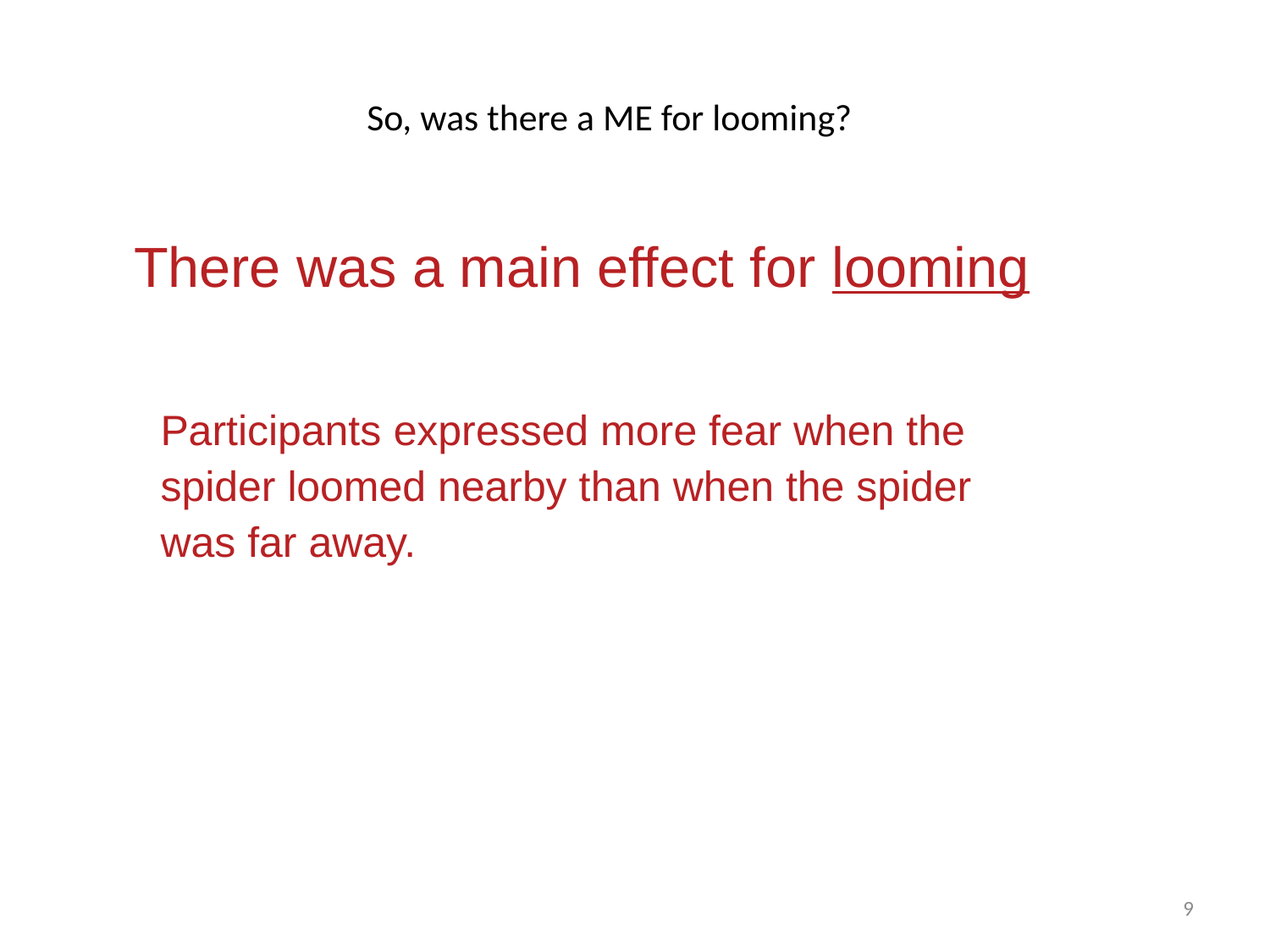

# So, was there a ME for looming?
There was a main effect for looming

Participants expressed more fear when the spider loomed nearby than when the spider was far away.
9